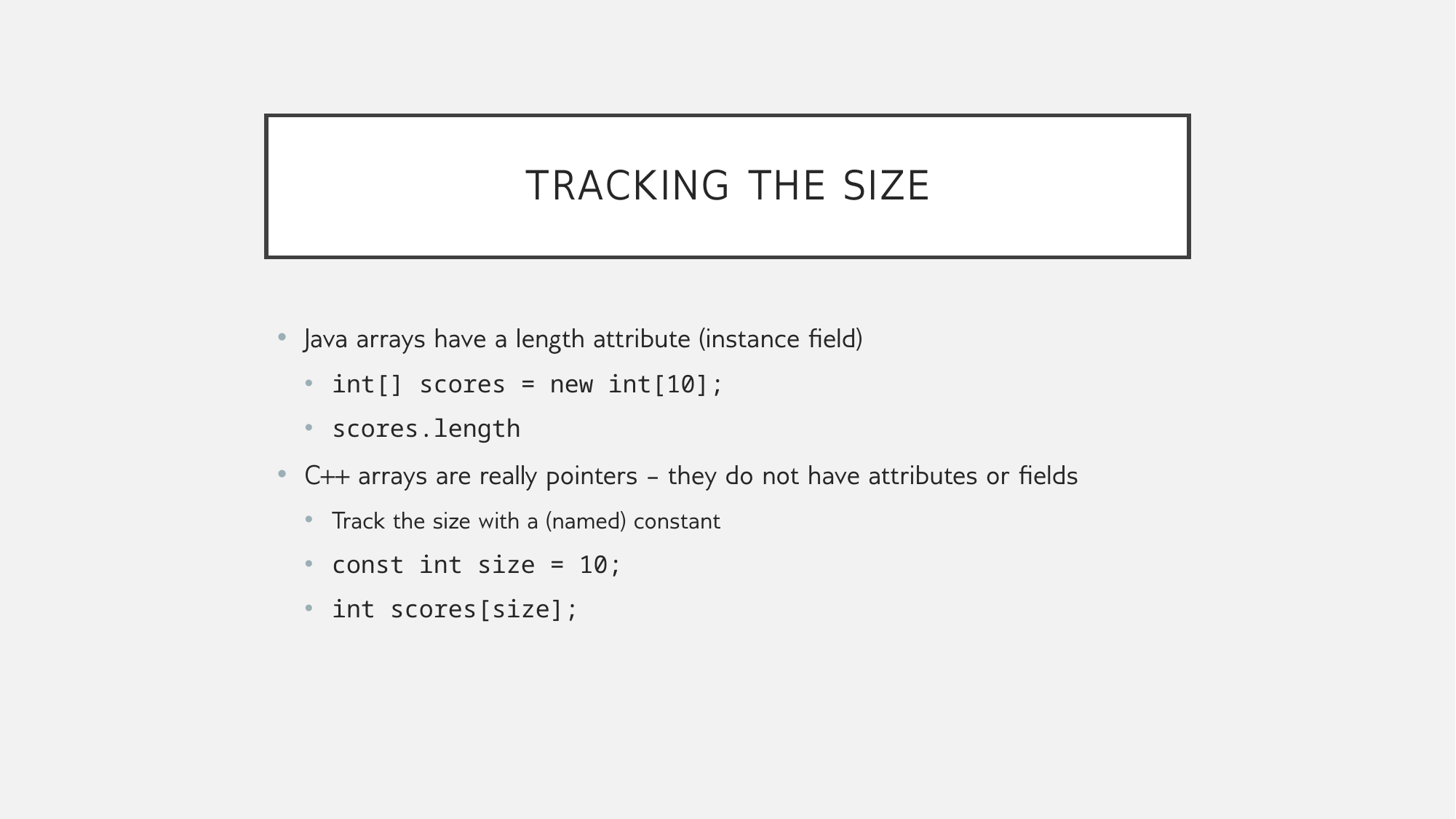

# Tracking the Size
Java arrays have a length attribute (instance field)
int[] scores = new int[10];
scores.length
C++ arrays are really pointers – they do not have attributes or fields
Track the size with a (named) constant
const int size = 10;
int scores[size];